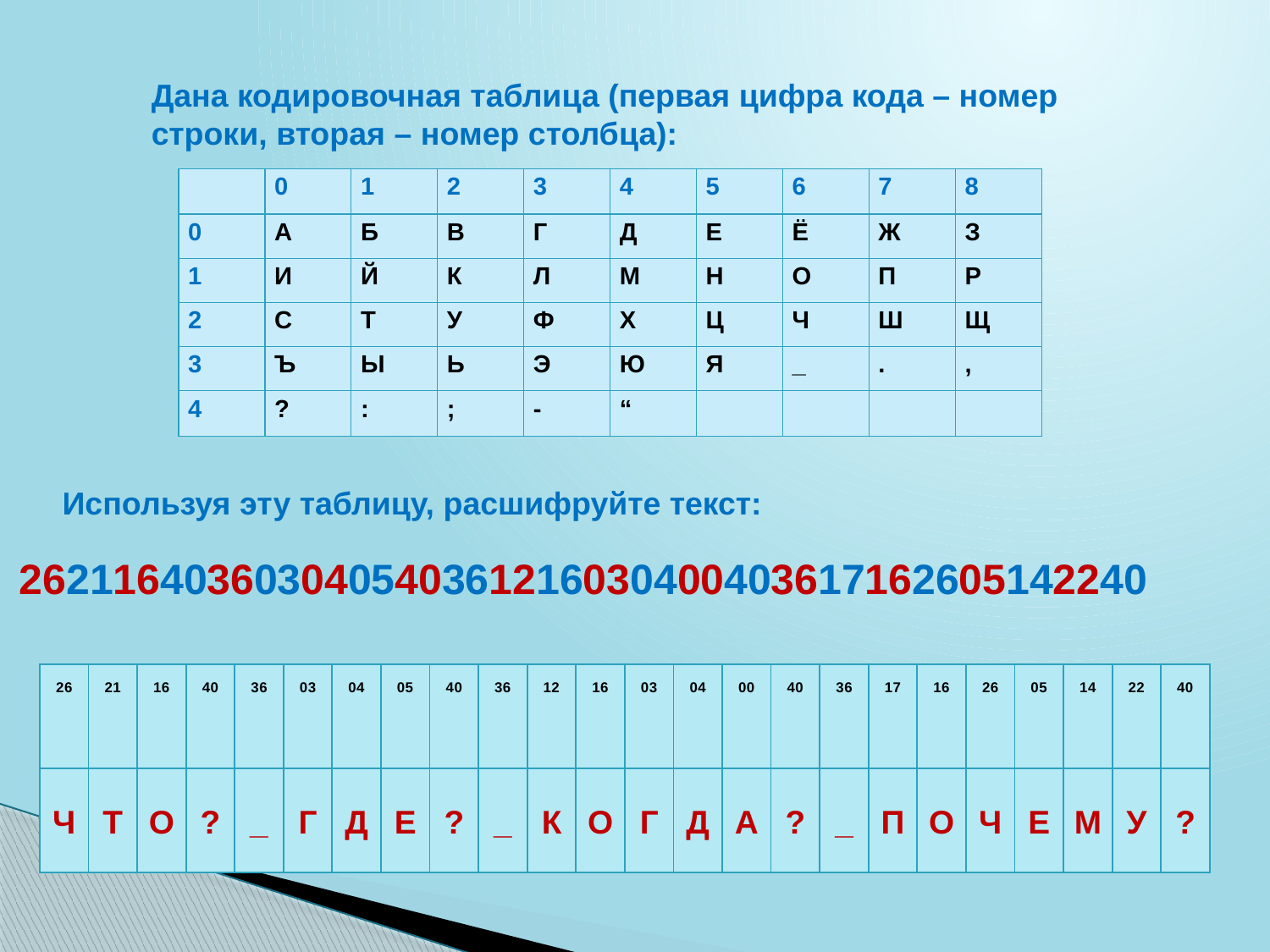

Дана кодировочная таблица (первая цифра кода – номер строки, вторая – номер столбца):
|  | 0 | 1 | 2 | 3 | 4 | 5 | 6 | 7 | 8 |
| --- | --- | --- | --- | --- | --- | --- | --- | --- | --- |
| 0 | А | Б | В | Г | Д | Е | Ё | Ж | З |
| 1 | И | Й | К | Л | М | Н | О | П | Р |
| 2 | С | Т | У | Ф | Х | Ц | Ч | Ш | Щ |
| 3 | Ъ | Ы | Ь | Э | Ю | Я | \_ | . | , |
| 4 | ? | : | ; | - | “ |  |  |  |  |
Используя эту таблицу, расшифруйте текст:

262116403603040540361216030400403617162605142240
| 26 | 21 | 16 | 40 | 36 | 03 | 04 | 05 | 40 | 36 | 12 | 16 | 03 | 04 | 00 | 40 | 36 | 17 | 16 | 26 | 05 | 14 | 22 | 40 |
| --- | --- | --- | --- | --- | --- | --- | --- | --- | --- | --- | --- | --- | --- | --- | --- | --- | --- | --- | --- | --- | --- | --- | --- |
| Ч | Т | О | ? | \_ | Г | Д | Е | ? | \_ | К | О | Г | Д | А | ? | \_ | П | О | Ч | Е | М | У | ? |